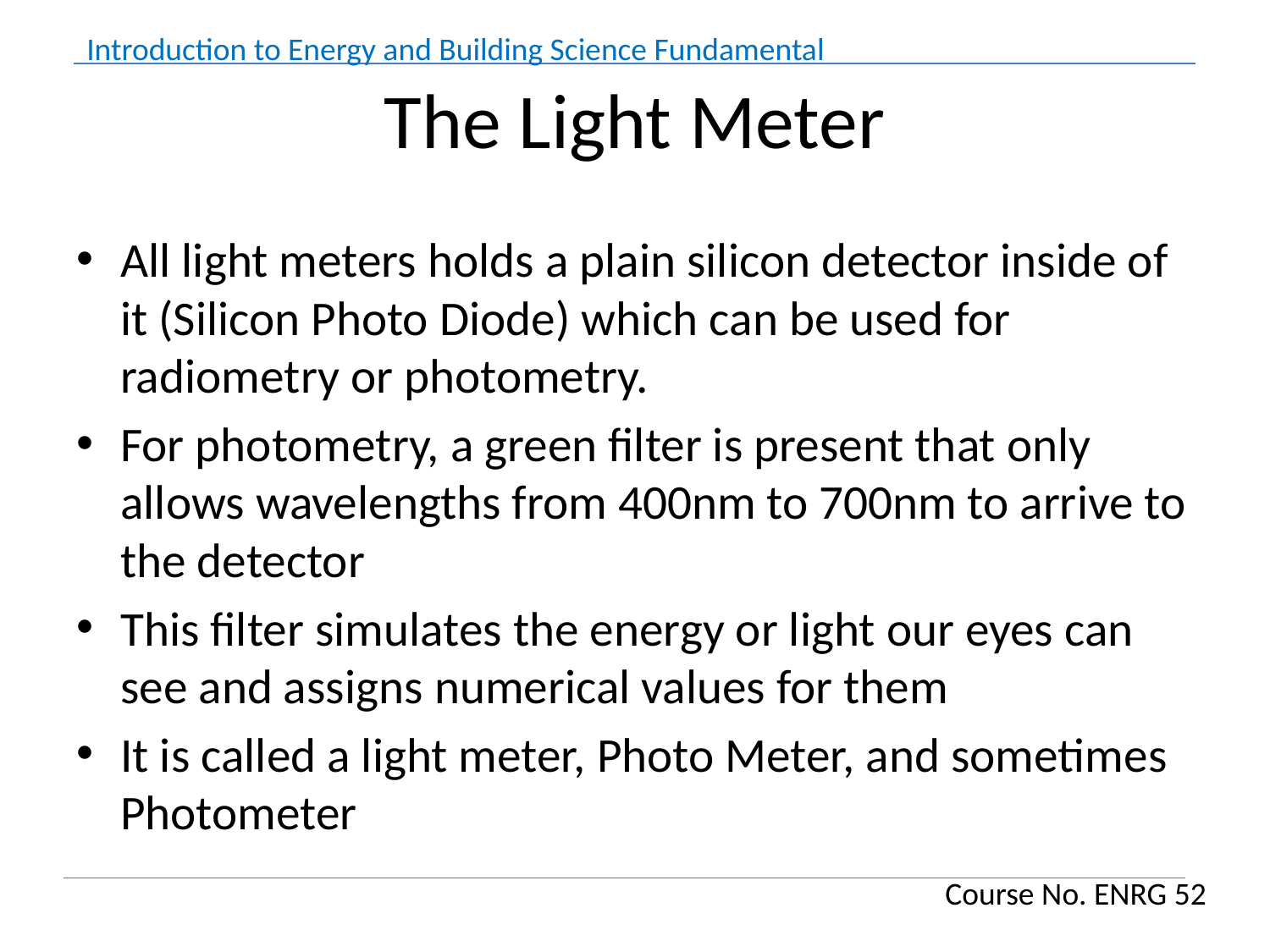

# The Light Meter
All light meters holds a plain silicon detector inside of it (Silicon Photo Diode) which can be used for radiometry or photometry.
For photometry, a green filter is present that only allows wavelengths from 400nm to 700nm to arrive to the detector
This filter simulates the energy or light our eyes can see and assigns numerical values for them
It is called a light meter, Photo Meter, and sometimes Photometer